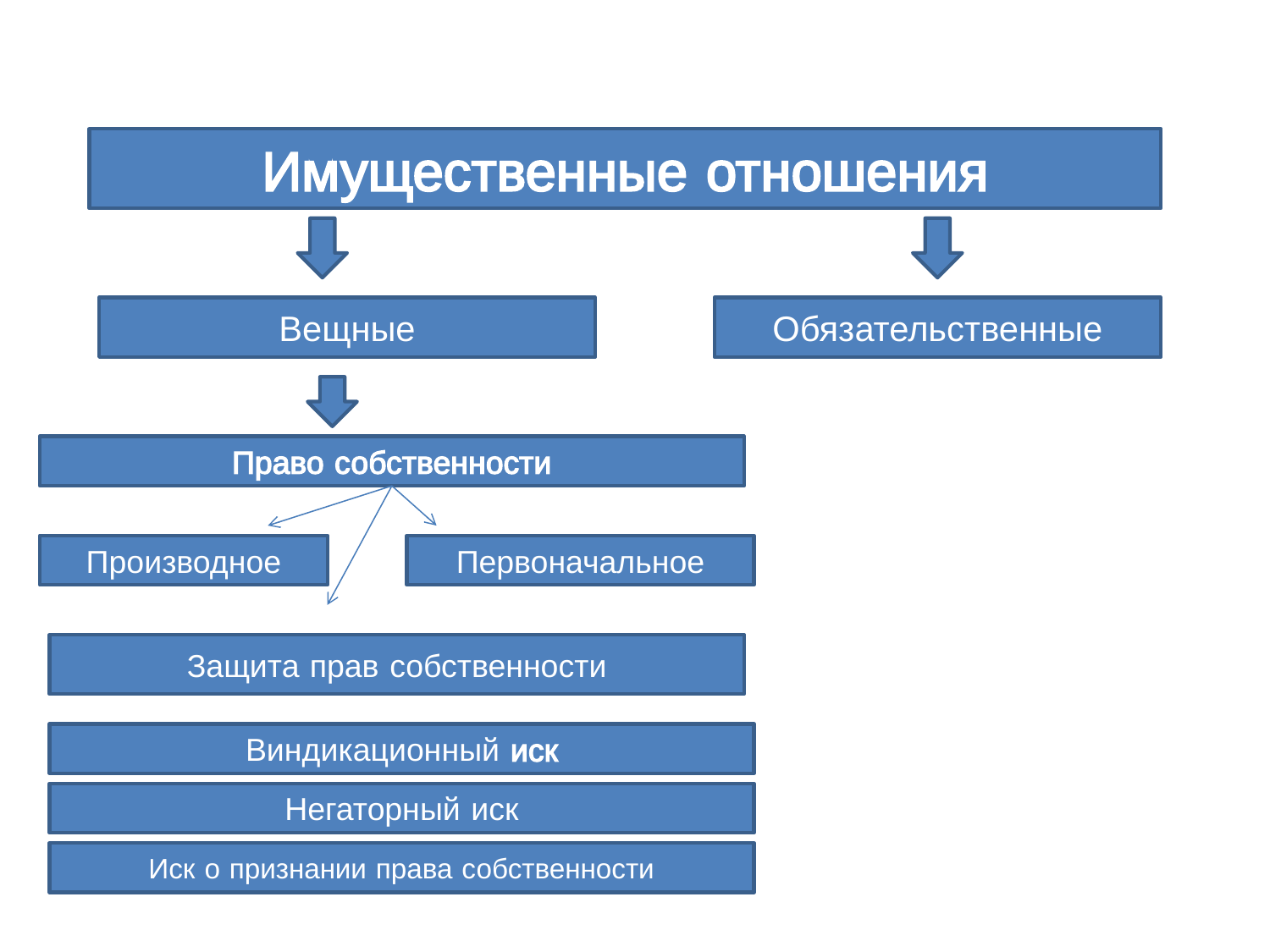

Имущественные отношения

Вещные
Обязательственные

Право собственности
Производное
Первоначальное
Защита прав собственности
Виндикационный иск
Негаторный иск
Иск о признании права собственности